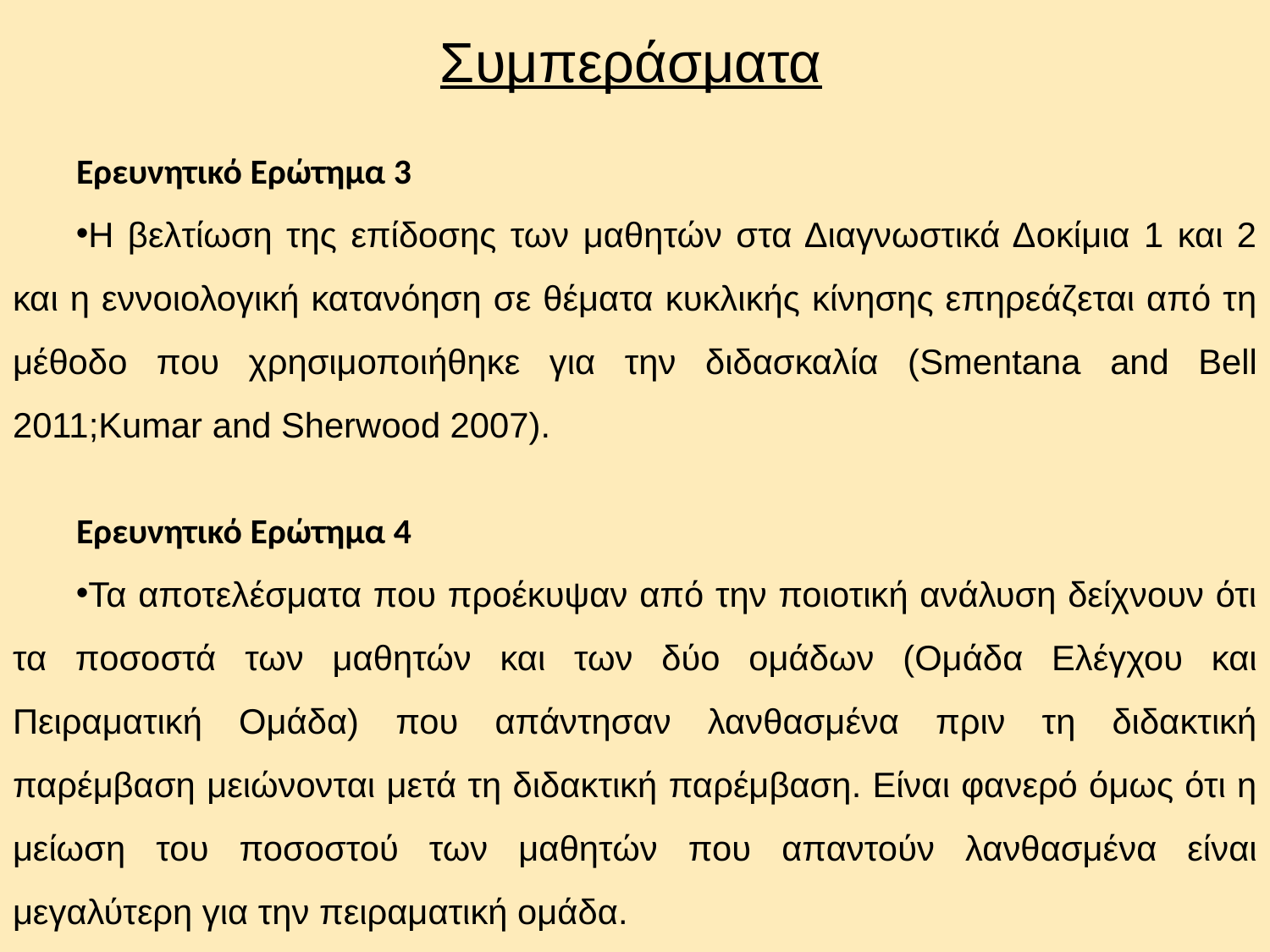

Συμπεράσματα
Ερευνητικό Ερώτημα 3
Η βελτίωση της επίδοσης των μαθητών στα Διαγνωστικά Δοκίμια 1 και 2 και η εννοιολογική κατανόηση σε θέματα κυκλικής κίνησης επηρεάζεται από τη μέθοδο που χρησιμοποιήθηκε για την διδασκαλία (Smentana and Bell 2011;Kumar and Sherwood 2007).

Ερευνητικό Ερώτημα 4
Τα αποτελέσματα που προέκυψαν από την ποιοτική ανάλυση δείχνουν ότι τα ποσοστά των μαθητών και των δύο ομάδων (Ομάδα Ελέγχου και Πειραματική Ομάδα) που απάντησαν λανθασμένα πριν τη διδακτική παρέμβαση μειώνονται μετά τη διδακτική παρέμβαση. Είναι φανερό όμως ότι η μείωση του ποσοστού των μαθητών που απαντούν λανθασμένα είναι μεγαλύτερη για την πειραματική ομάδα.